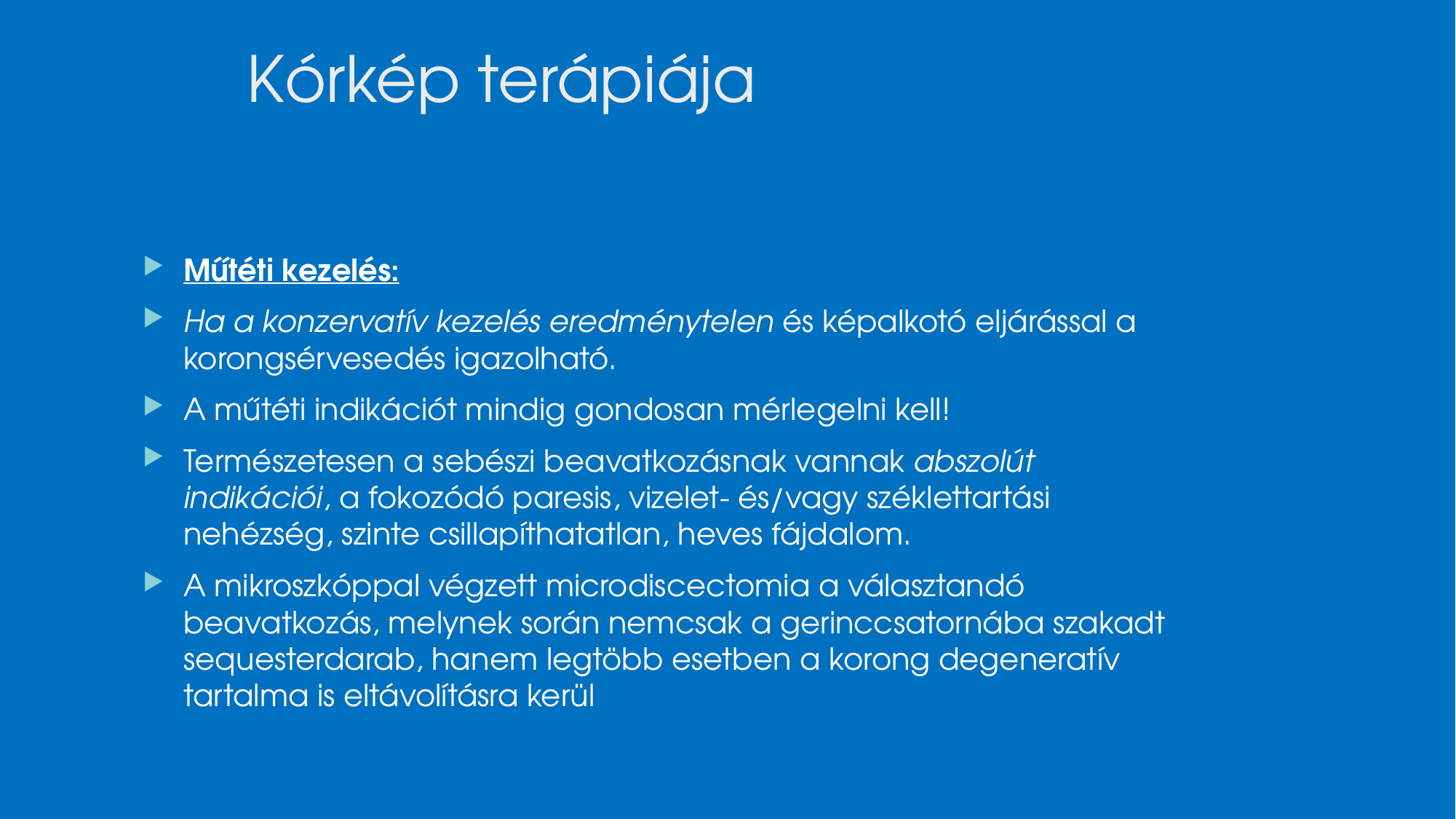

# Kórkép terápiája
Műtéti kezelés:
Ha a konzervatív kezelés eredménytelen és képalkotó eljárással a korongsérvesedés igazolható.
A műtéti indikációt mindig gondosan mérlegelni kell!
Természetesen a sebészi beavatkozásnak vannak abszolút indikációi, a fokozódó paresis, vizelet- és/vagy széklettartási nehézség, szinte csillapíthatatlan, heves fájdalom.
A mikroszkóppal végzett microdiscectomia a választandó beavatkozás, melynek során nemcsak a gerinccsatornába szakadt sequesterdarab, hanem legtöbb esetben a korong degeneratív tartalma is eltávolításra kerül